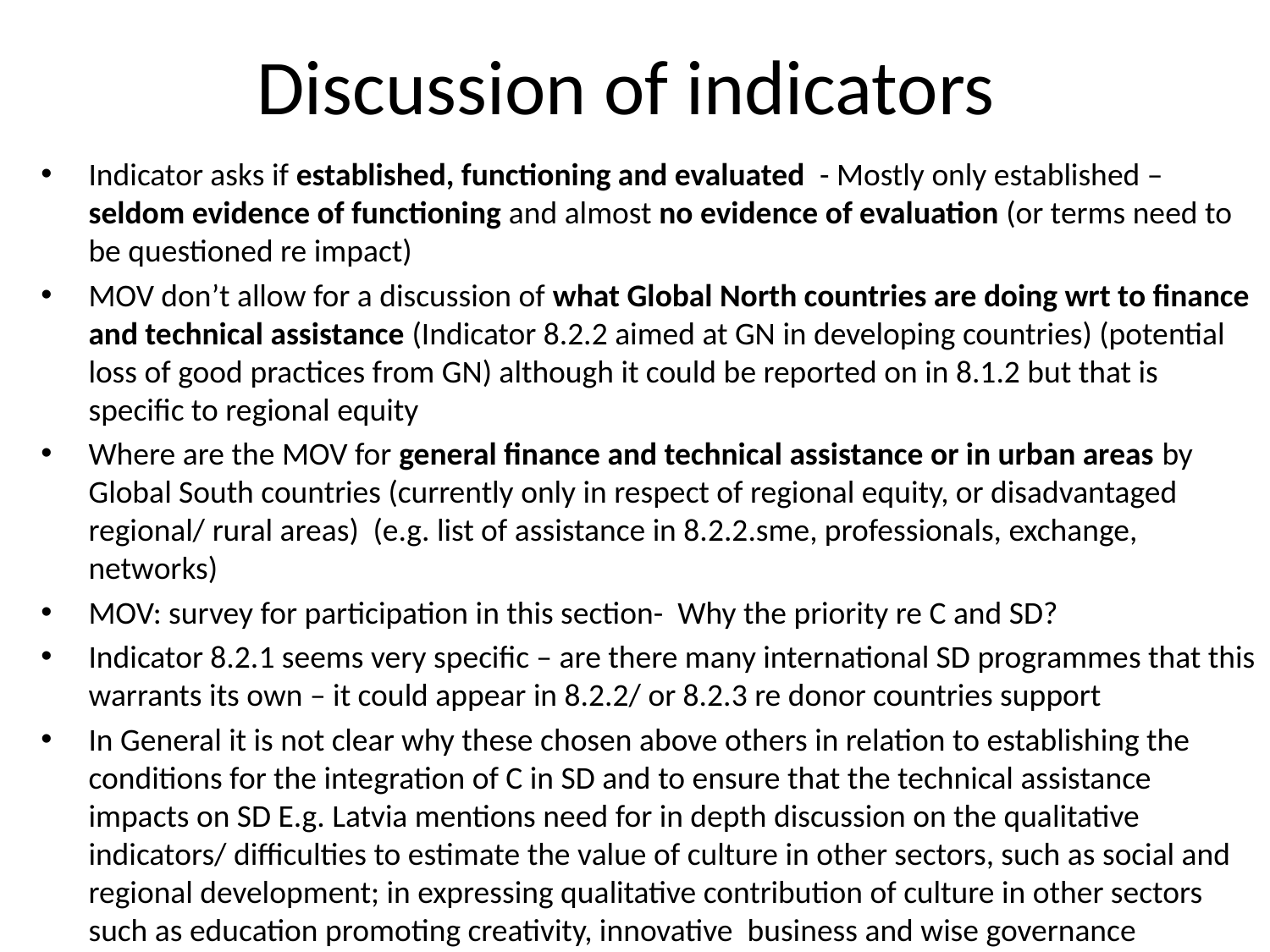

# Discussion of indicators
Indicator asks if established, functioning and evaluated  - Mostly only established – seldom evidence of functioning and almost no evidence of evaluation (or terms need to be questioned re impact)
MOV don’t allow for a discussion of what Global North countries are doing wrt to finance and technical assistance (Indicator 8.2.2 aimed at GN in developing countries) (potential loss of good practices from GN) although it could be reported on in 8.1.2 but that is specific to regional equity
Where are the MOV for general finance and technical assistance or in urban areas by Global South countries (currently only in respect of regional equity, or disadvantaged regional/ rural areas)  (e.g. list of assistance in 8.2.2.sme, professionals, exchange, networks)
MOV: survey for participation in this section-  Why the priority re C and SD?
Indicator 8.2.1 seems very specific – are there many international SD programmes that this warrants its own – it could appear in 8.2.2/ or 8.2.3 re donor countries support
In General it is not clear why these chosen above others in relation to establishing the conditions for the integration of C in SD and to ensure that the technical assistance impacts on SD E.g. Latvia mentions need for in depth discussion on the qualitative indicators/ difficulties to estimate the value of culture in other sectors, such as social and regional development; in expressing qualitative contribution of culture in other sectors such as education promoting creativity, innovative  business and wise governance